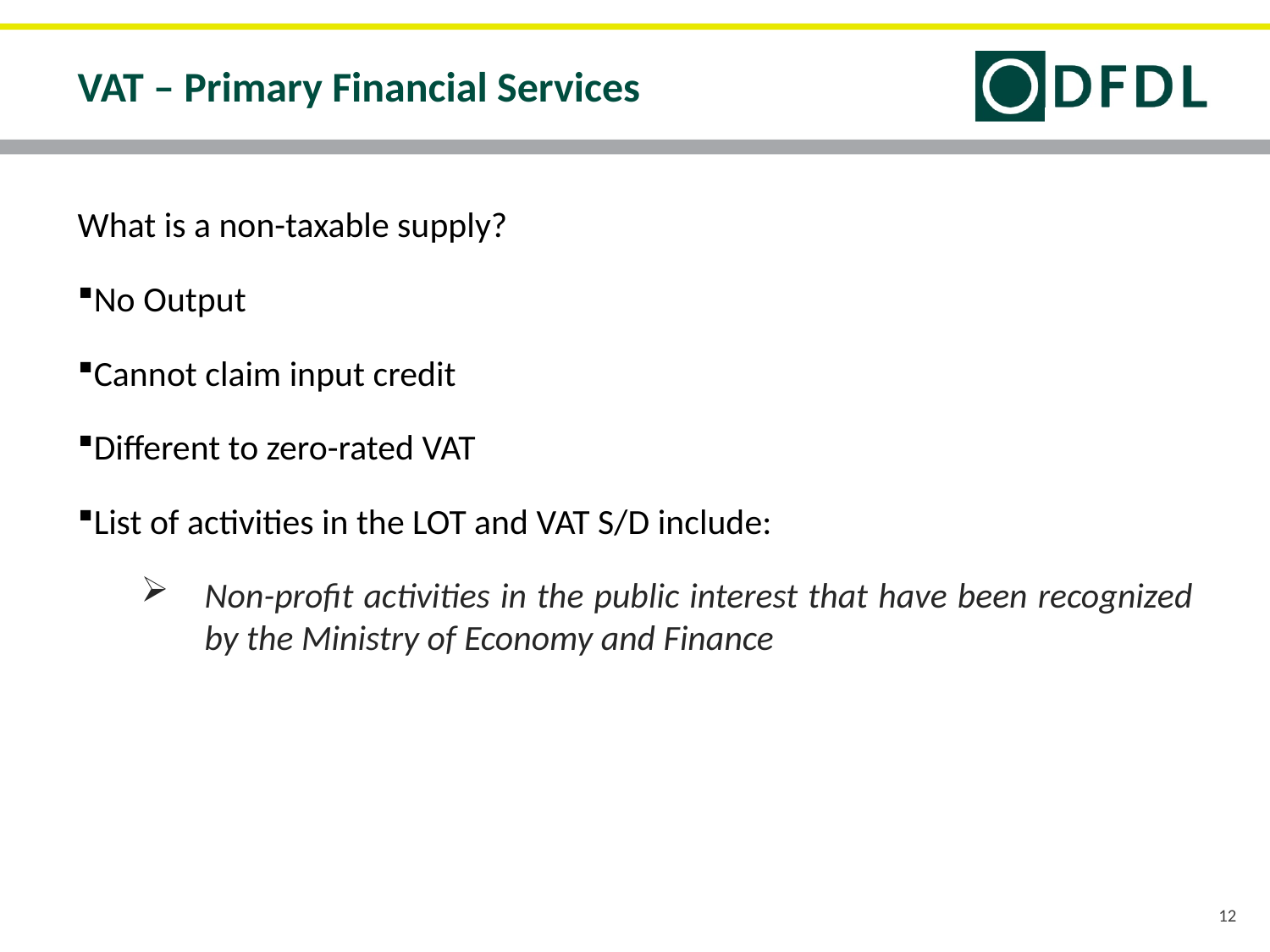

# VAT – Primary Financial Services
What is a non-taxable supply?
No Output
Cannot claim input credit
Different to zero-rated VAT
List of activities in the LOT and VAT S/D include:
Non-profit activities in the public interest that have been recognized by the Ministry of Economy and Finance

12